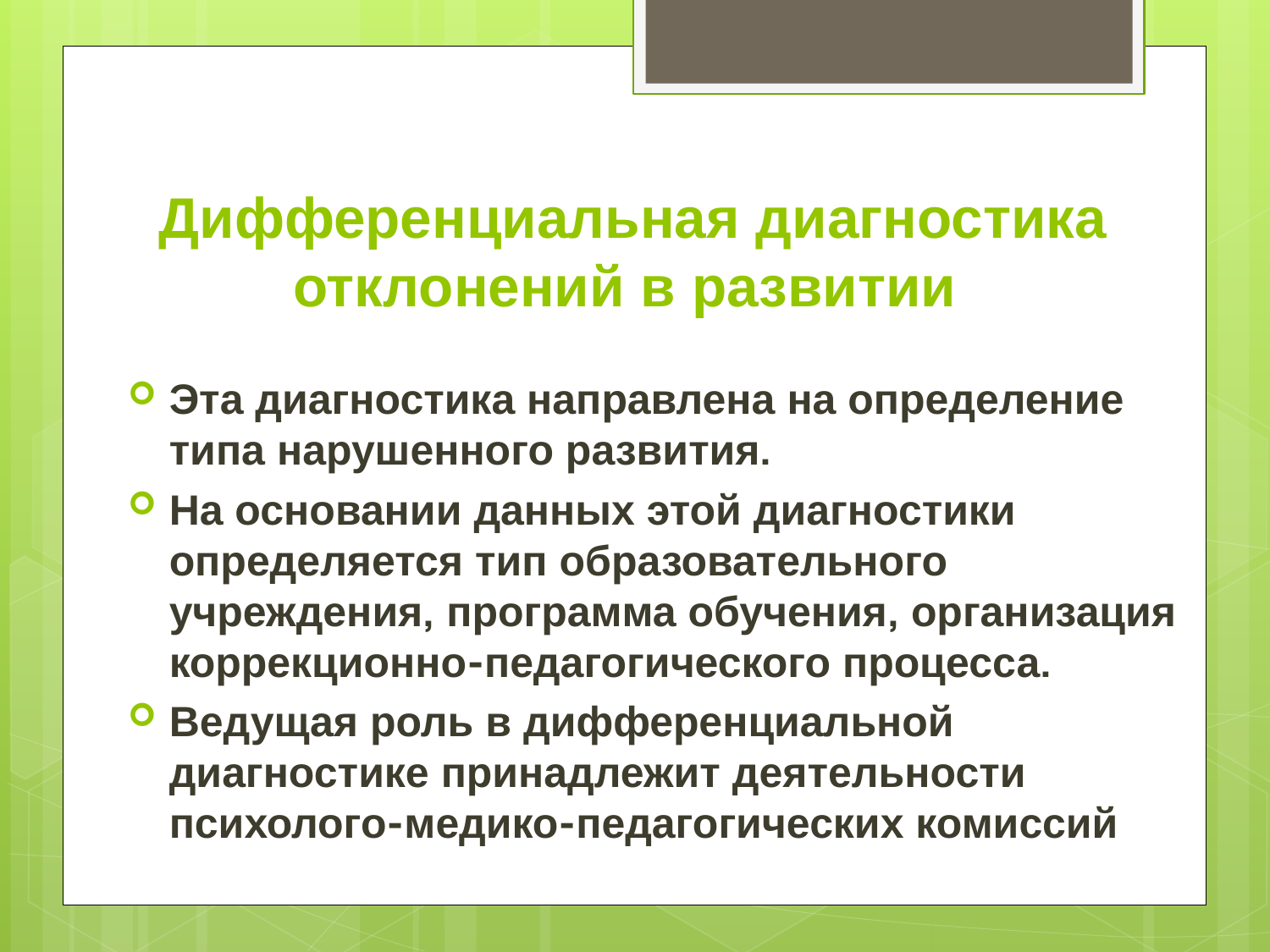

# Дифференциальная диагностика отклонений в развитии
Эта диагностика направлена на определение типа нарушенного развития.
На основании данных этой диагностики определяется тип образовательного учреждения, программа обучения, организация коррекционно-педагогического процесса.
Ведущая роль в дифференциальной диагностике принадлежит деятельности психолого-медико-педагогических комиссий